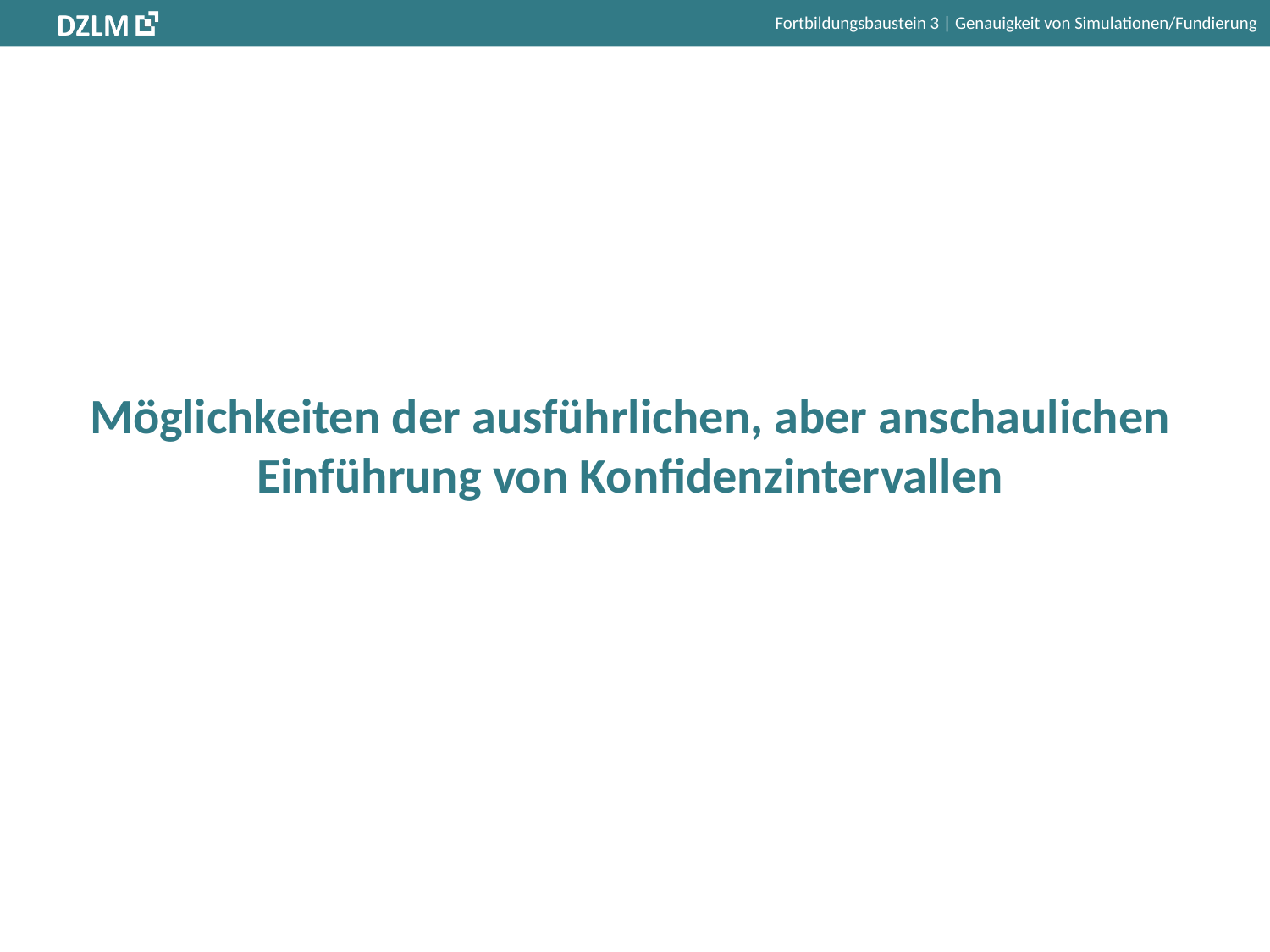

# Möglichkeiten der ausführlichen, aber anschaulichen Einführung von Konfidenzintervallen